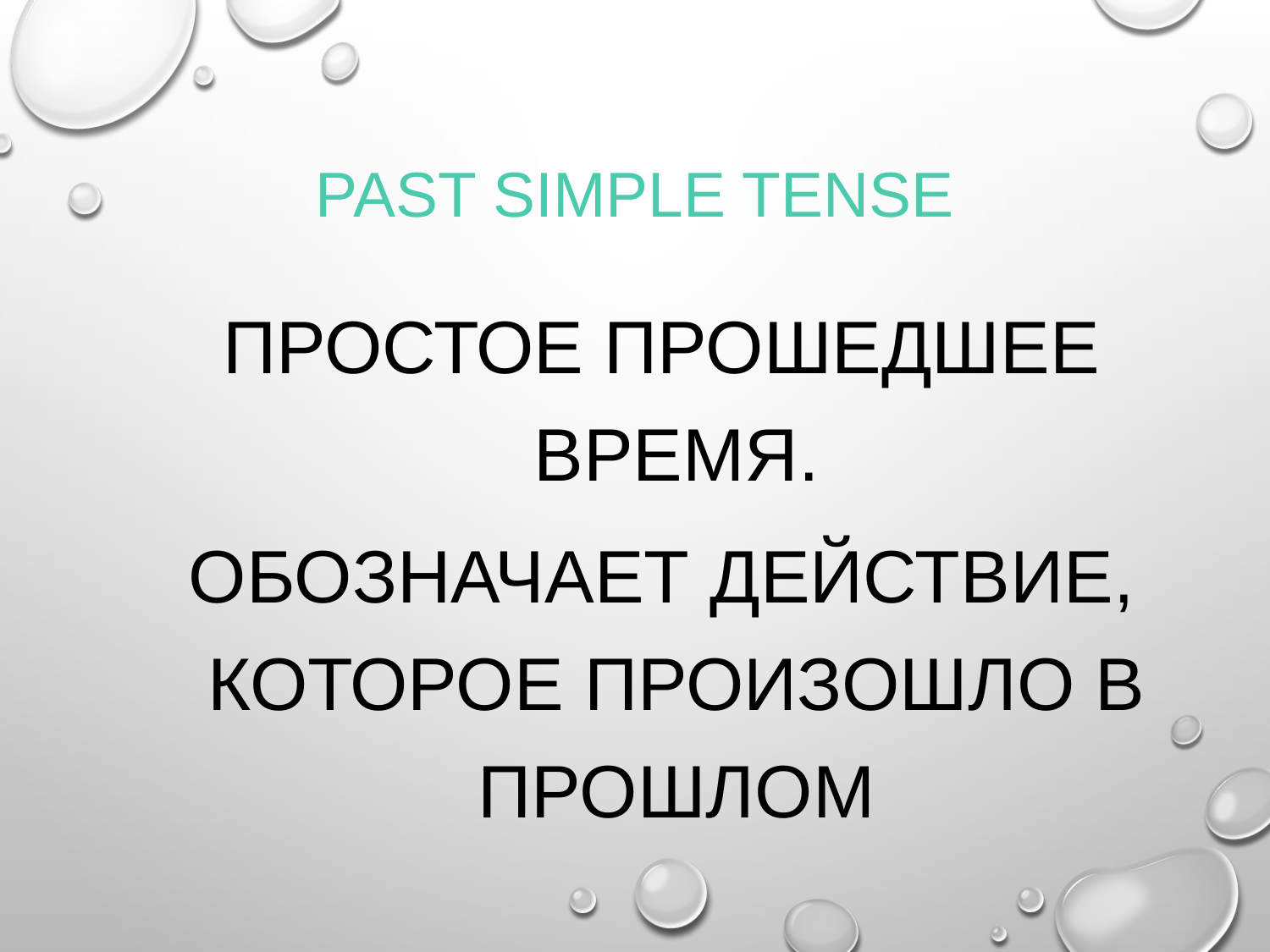

# PAST SIMPLE TENSE
Простое прошедшее время.
Обозначает действие, которое произошло в прошлом